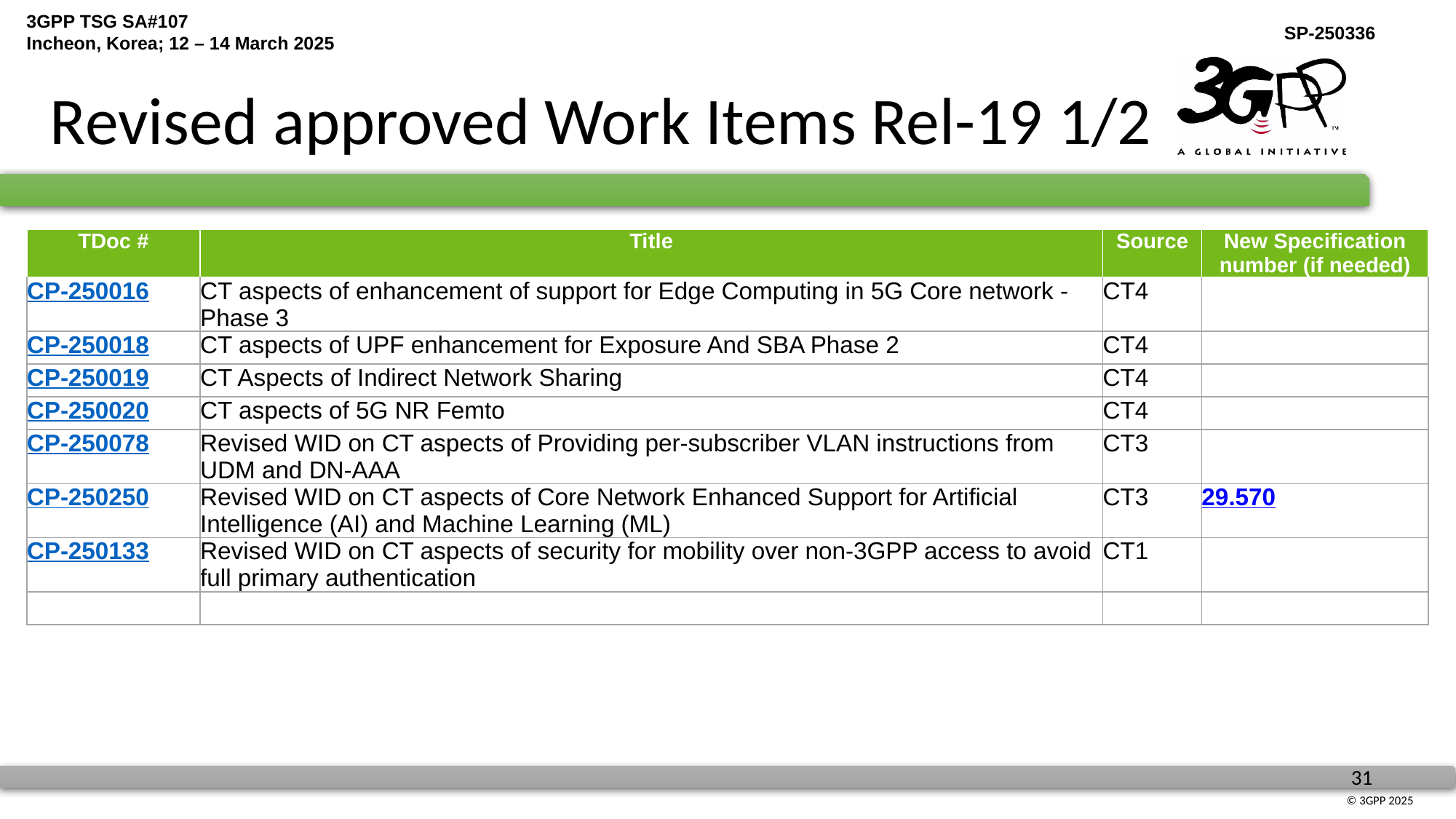

# Revised approved Work Items Rel-19 1/2
| TDoc # | Title | Source | New Specification number (if needed) |
| --- | --- | --- | --- |
| CP-250016 | CT aspects of enhancement of support for Edge Computing in 5G Core network - Phase 3 | CT4 |  |
| CP-250018 | CT aspects of UPF enhancement for Exposure And SBA Phase 2 | CT4 |  |
| CP-250019 | CT Aspects of Indirect Network Sharing | CT4 |  |
| CP-250020 | CT aspects of 5G NR Femto | CT4 |  |
| CP-250078 | Revised WID on CT aspects of Providing per-subscriber VLAN instructions from UDM and DN-AAA | CT3 |  |
| CP-250250 | Revised WID on CT aspects of Core Network Enhanced Support for Artificial Intelligence (AI) and Machine Learning (ML) | CT3 | 29.570 |
| CP-250133 | Revised WID on CT aspects of security for mobility over non-3GPP access to avoid full primary authentication | CT1 |  |
|  |  |  |  |